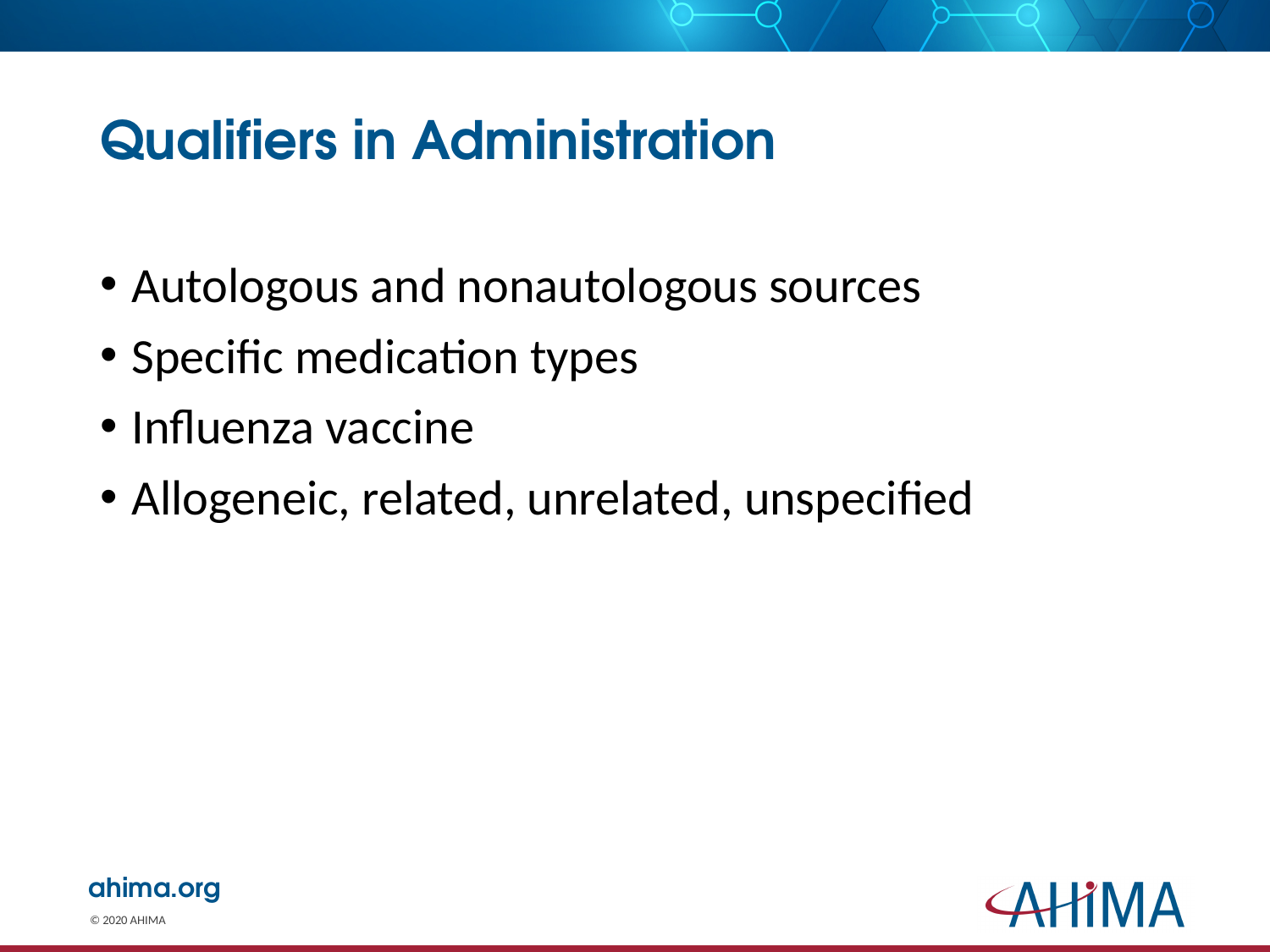

# Qualifiers in Administration
Autologous and nonautologous sources
Specific medication types
Influenza vaccine
Allogeneic, related, unrelated, unspecified